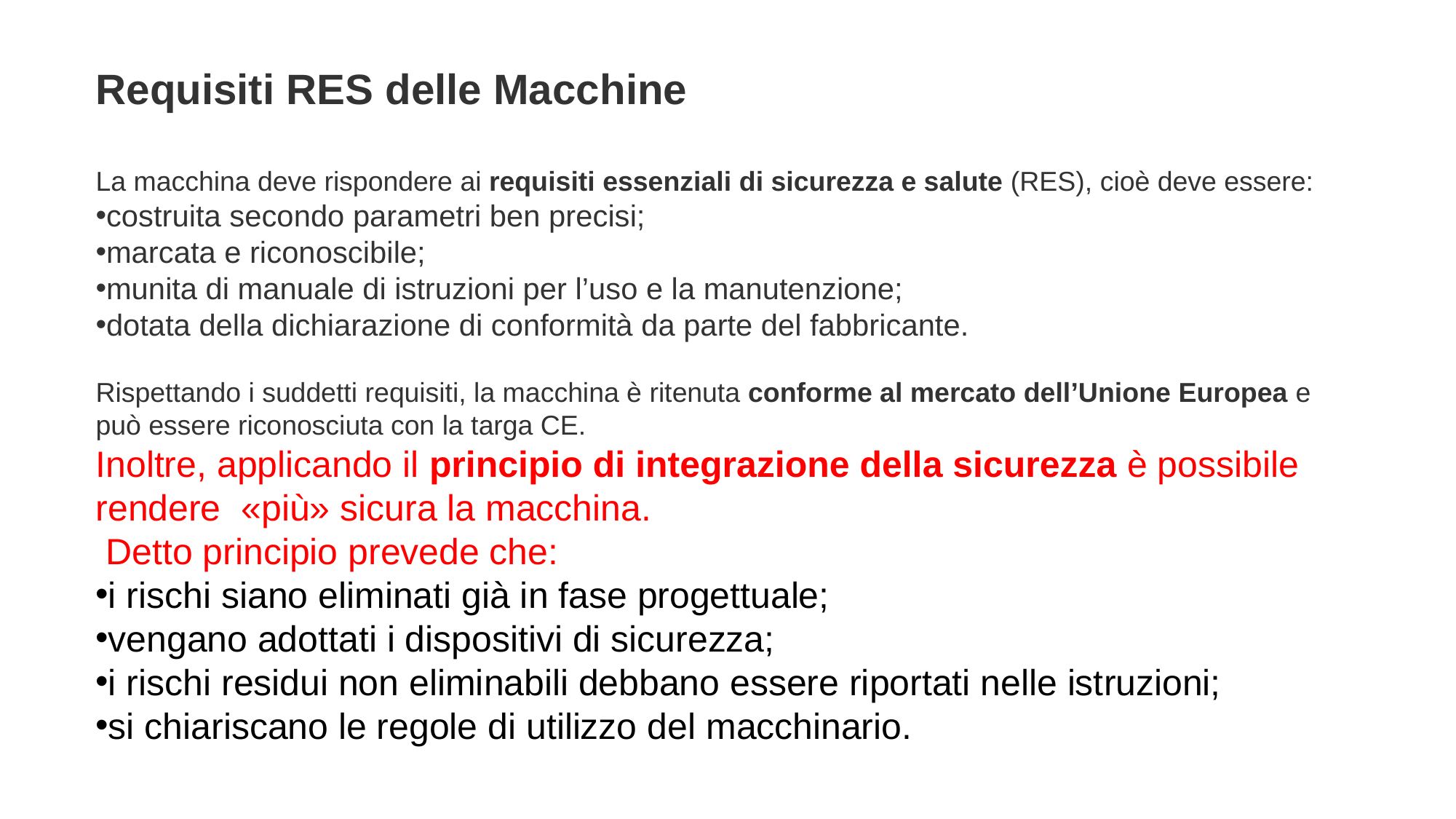

Requisiti RES delle Macchine

La macchina deve rispondere ai requisiti essenziali di sicurezza e salute (RES), cioè deve essere:
costruita secondo parametri ben precisi;
marcata e riconoscibile;
munita di manuale di istruzioni per l’uso e la manutenzione;
dotata della dichiarazione di conformità da parte del fabbricante.

Rispettando i suddetti requisiti, la macchina è ritenuta conforme al mercato dell’Unione Europea e può essere riconosciuta con la targa CE.
Inoltre, applicando il principio di integrazione della sicurezza è possibile rendere  «più» sicura la macchina.
 Detto principio prevede che:
i rischi siano eliminati già in fase progettuale;
vengano adottati i dispositivi di sicurezza;
i rischi residui non eliminabili debbano essere riportati nelle istruzioni;
si chiariscano le regole di utilizzo del macchinario.